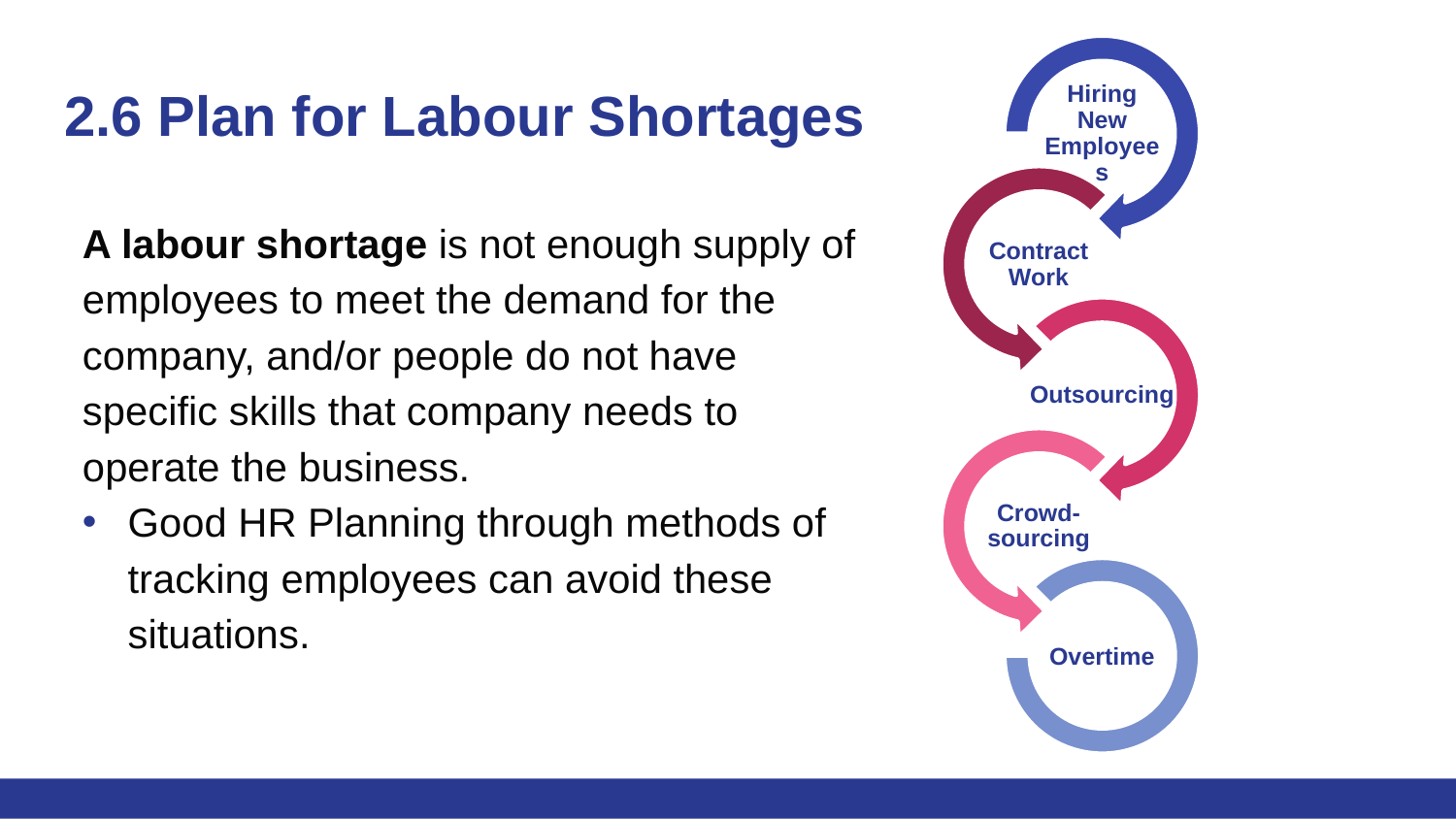

Hiring New Employees
Contract Work
Outsourcing
Crowd-sourcing
Overtime
# 2.6 Plan for Labour Shortages
A labour shortage is not enough supply of employees to meet the demand for the company, and/or people do not have specific skills that company needs to operate the business.
Good HR Planning through methods of tracking employees can avoid these situations.